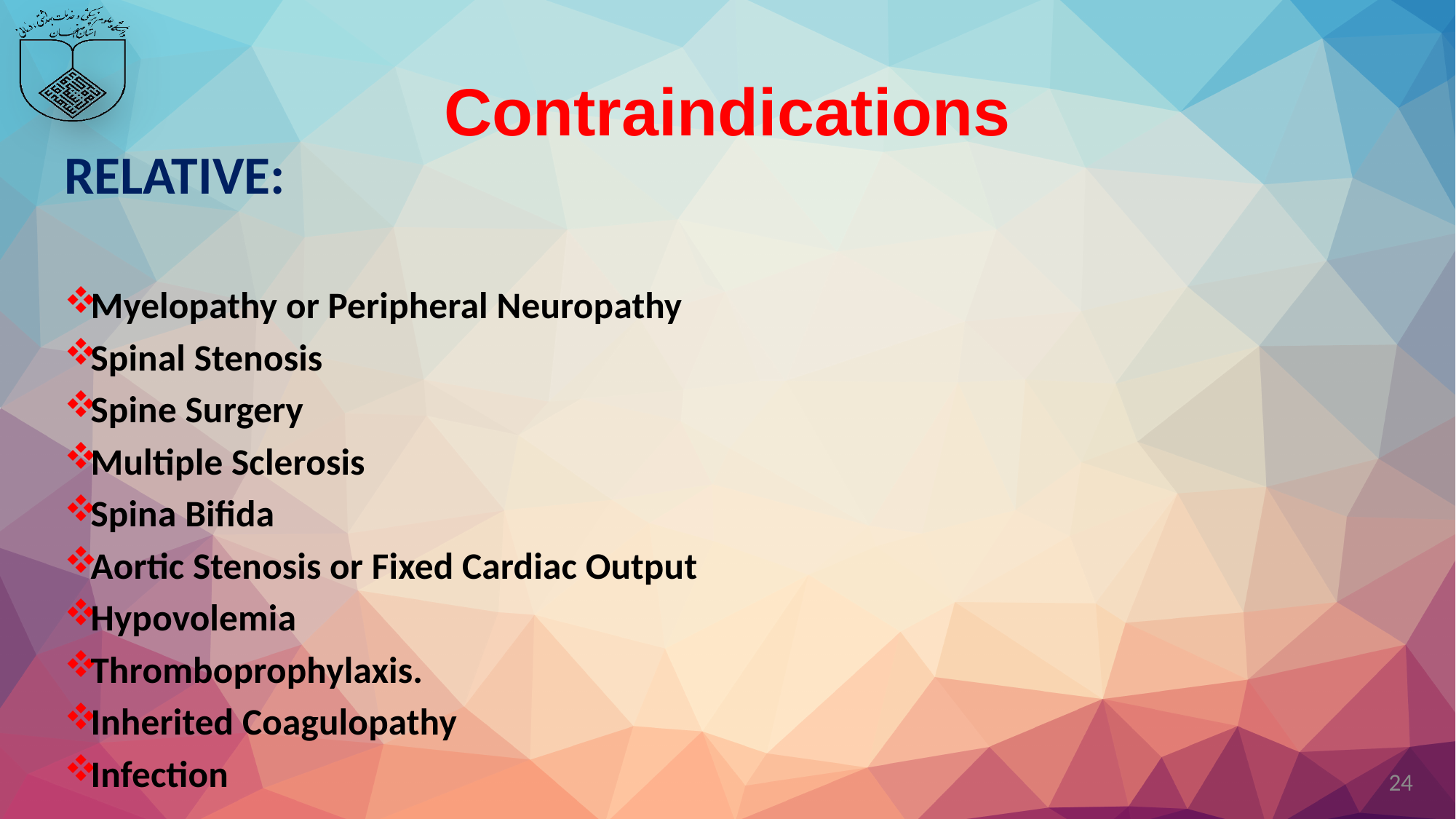

# Contraindications
RELATIVE:

Myelopathy or Peripheral Neuropathy
Spinal Stenosis
Spine Surgery
Multiple Sclerosis
Spina Bifida
Aortic Stenosis or Fixed Cardiac Output
Hypovolemia
Thromboprophylaxis.
Inherited Coagulopathy
Infection

24